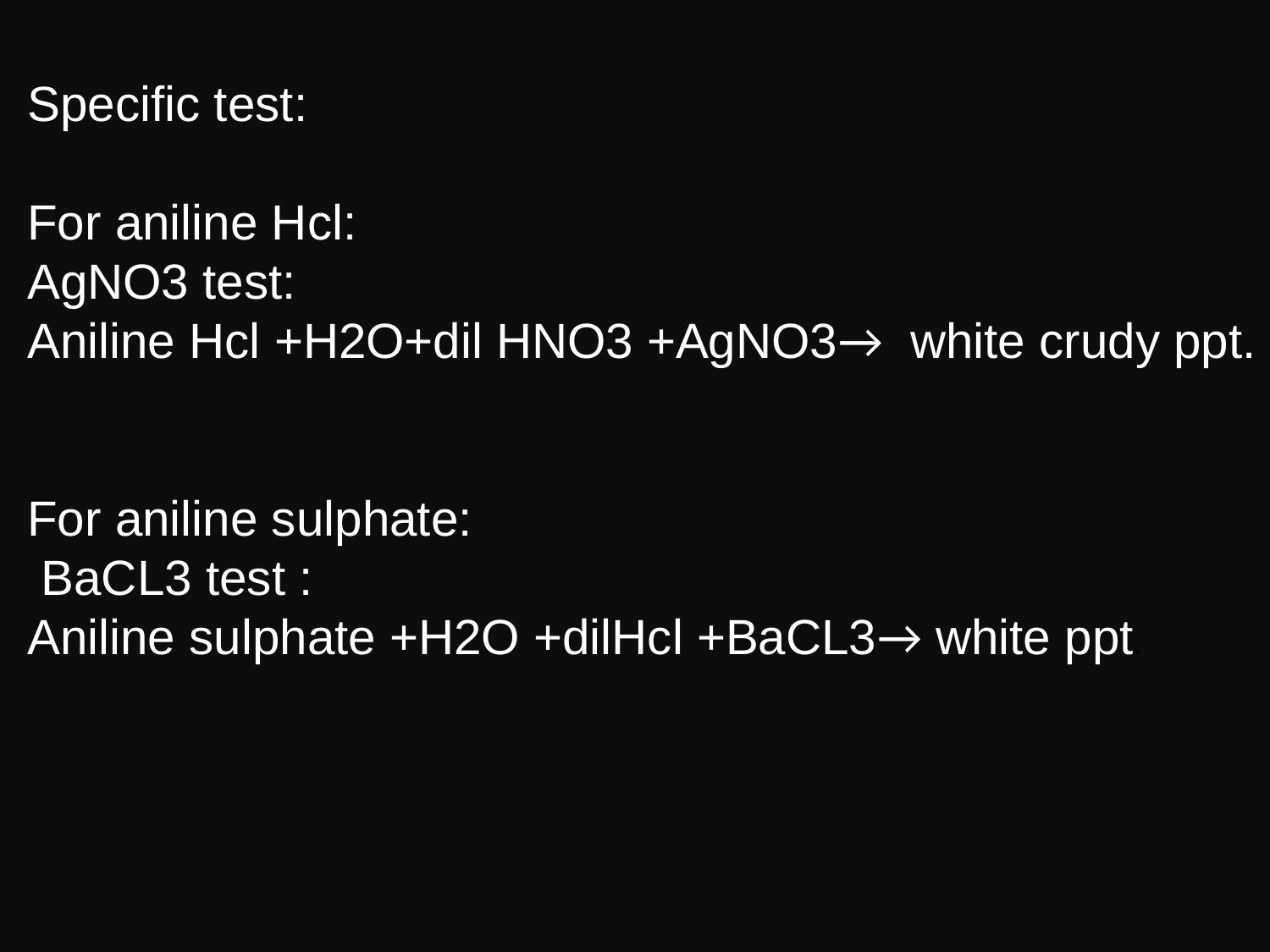

Specific test:

For aniline Hcl:
AgNO3 test:
Aniline Hcl +H2O+dil HNO3 +AgNO3→  white crudy ppt.

For aniline sulphate:
 BaCL3 test :
Aniline sulphate +H2O +dilHcl +BaCL3→ white ppt.